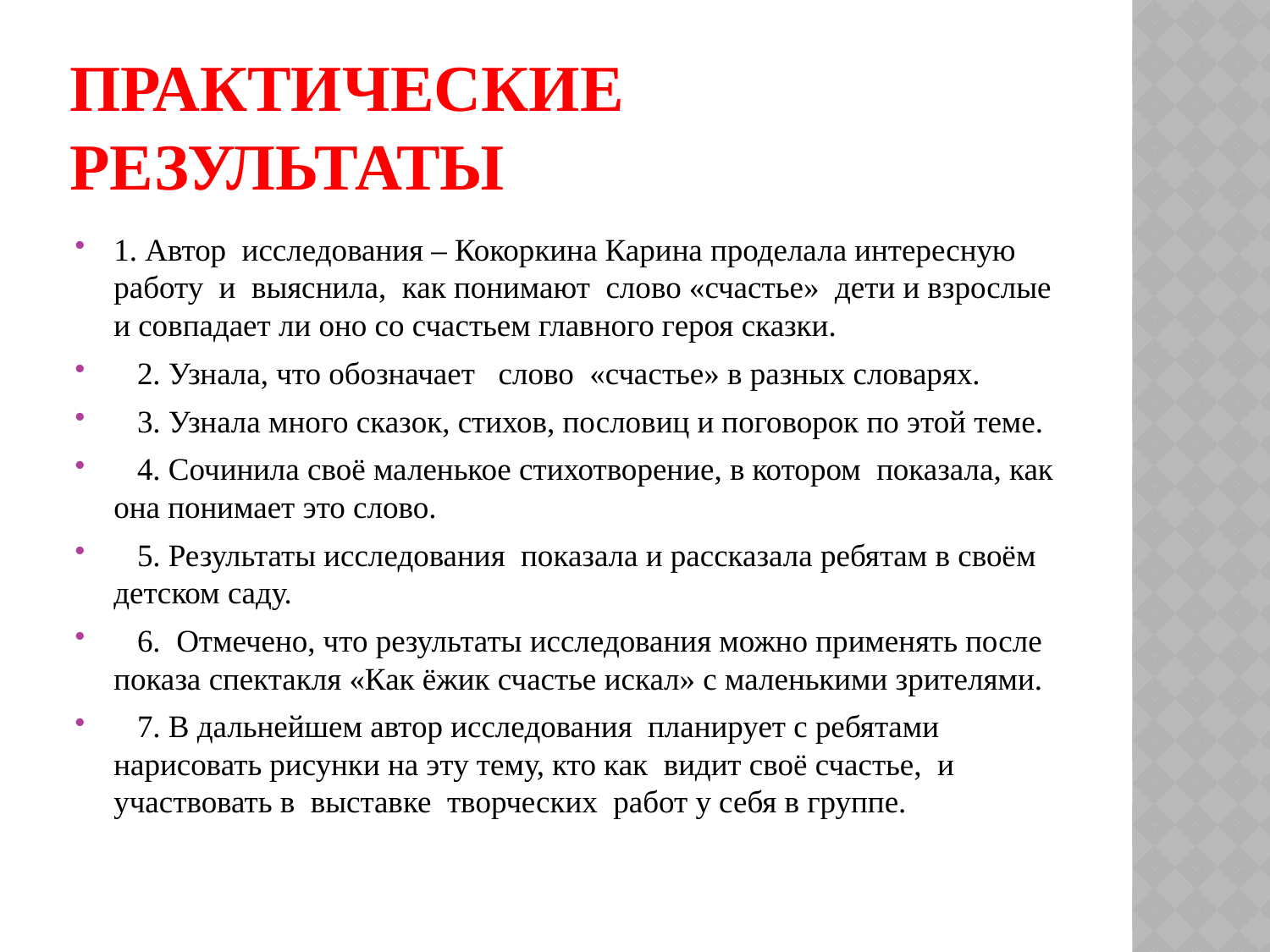

# Практические результаты
1. Автор  исследования – Кокоркина Карина проделала интересную работу  и  выяснила,  как понимают  слово «счастье»  дети и взрослые и совпадает ли оно со счастьем главного героя сказки.
   2. Узнала, что обозначает   слово  «счастье» в разных словарях.
   3. Узнала много сказок, стихов, пословиц и поговорок по этой теме.
   4. Сочинила своё маленькое стихотворение, в котором  показала, как она понимает это слово.
   5. Результаты исследования  показала и рассказала ребятам в своём детском саду.
   6.  Отмечено, что результаты исследования можно применять после показа спектакля «Как ёжик счастье искал» с маленькими зрителями.
   7. В дальнейшем автор исследования  планирует с ребятами нарисовать рисунки на эту тему, кто как  видит своё счастье,  и участвовать в  выставке  творческих  работ у себя в группе.